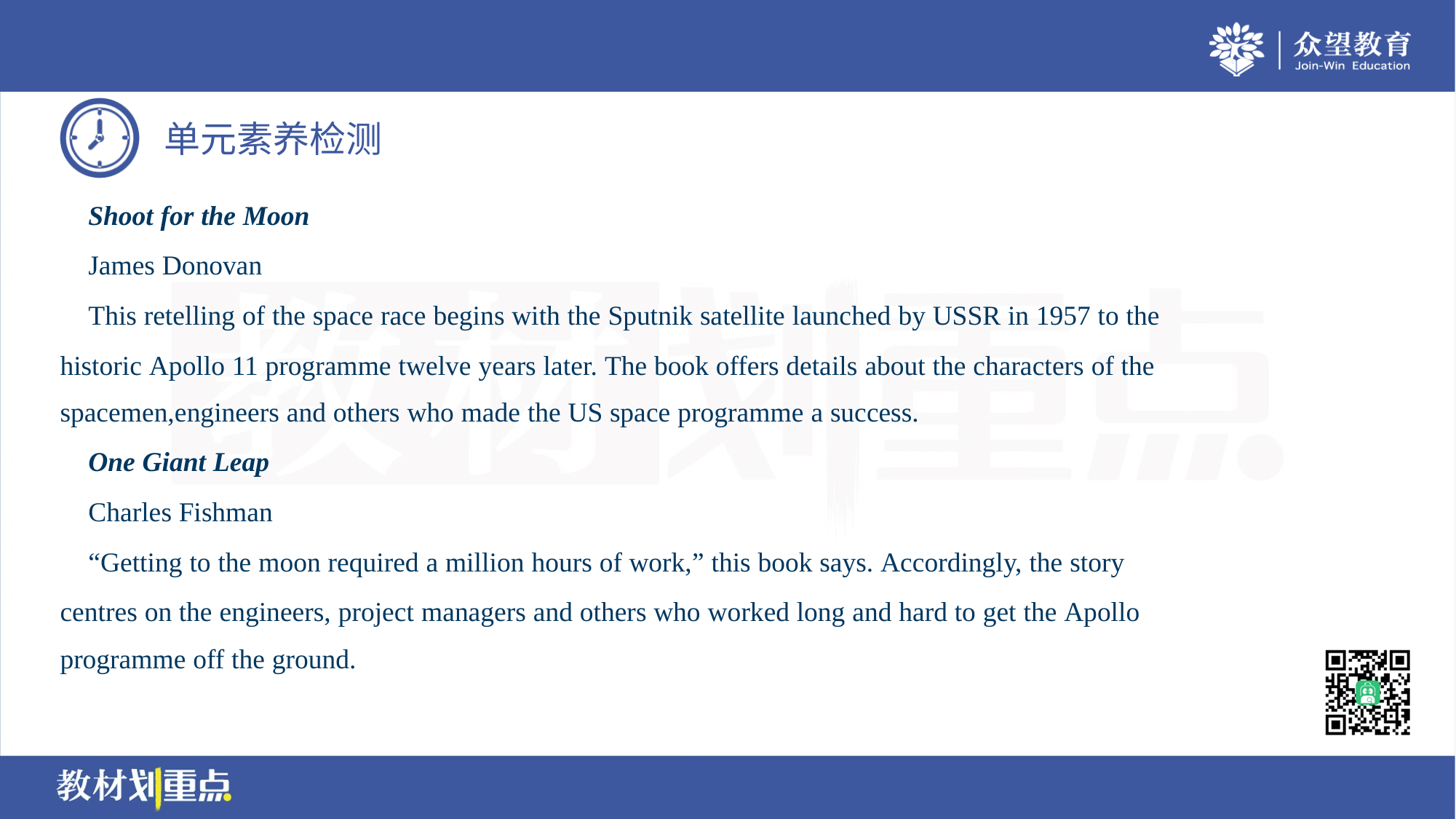

Shoot for the Moon
    James Donovan
    This retelling of the space race begins with the Sputnik satellite launched by USSR in 1957 to the
historic Apollo 11 programme twelve years later. The book offers details about the characters of the
spacemen,engineers and others who made the US space programme a success.
    One Giant Leap
    Charles Fishman
    “Getting to the moon required a million hours of work,” this book says. Accordingly, the story
centres on the engineers, project managers and others who worked long and hard to get the Apollo
programme off the ground.